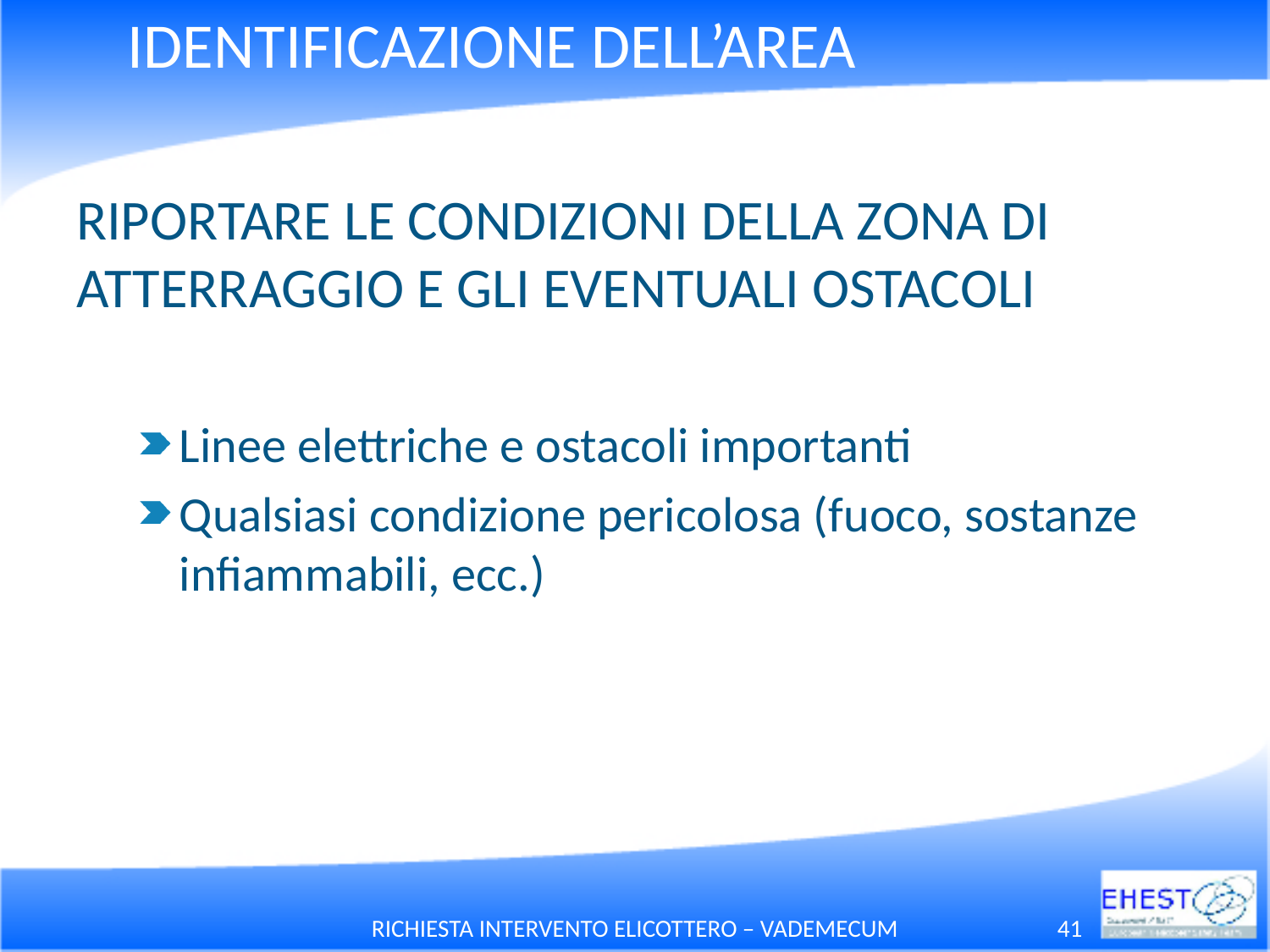

# IDENTIFICAZIONE DELL’AREA
RIPORTARE LE CONDIZIONI DELLA ZONA DI ATTERRAGGIO E GLI EVENTUALI OSTACOLI

Linee elettriche e ostacoli importanti
Qualsiasi condizione pericolosa (fuoco, sostanze infiammabili, ecc.)

RICHIESTA INTERVENTO ELICOTTERO – VADEMECUM
41